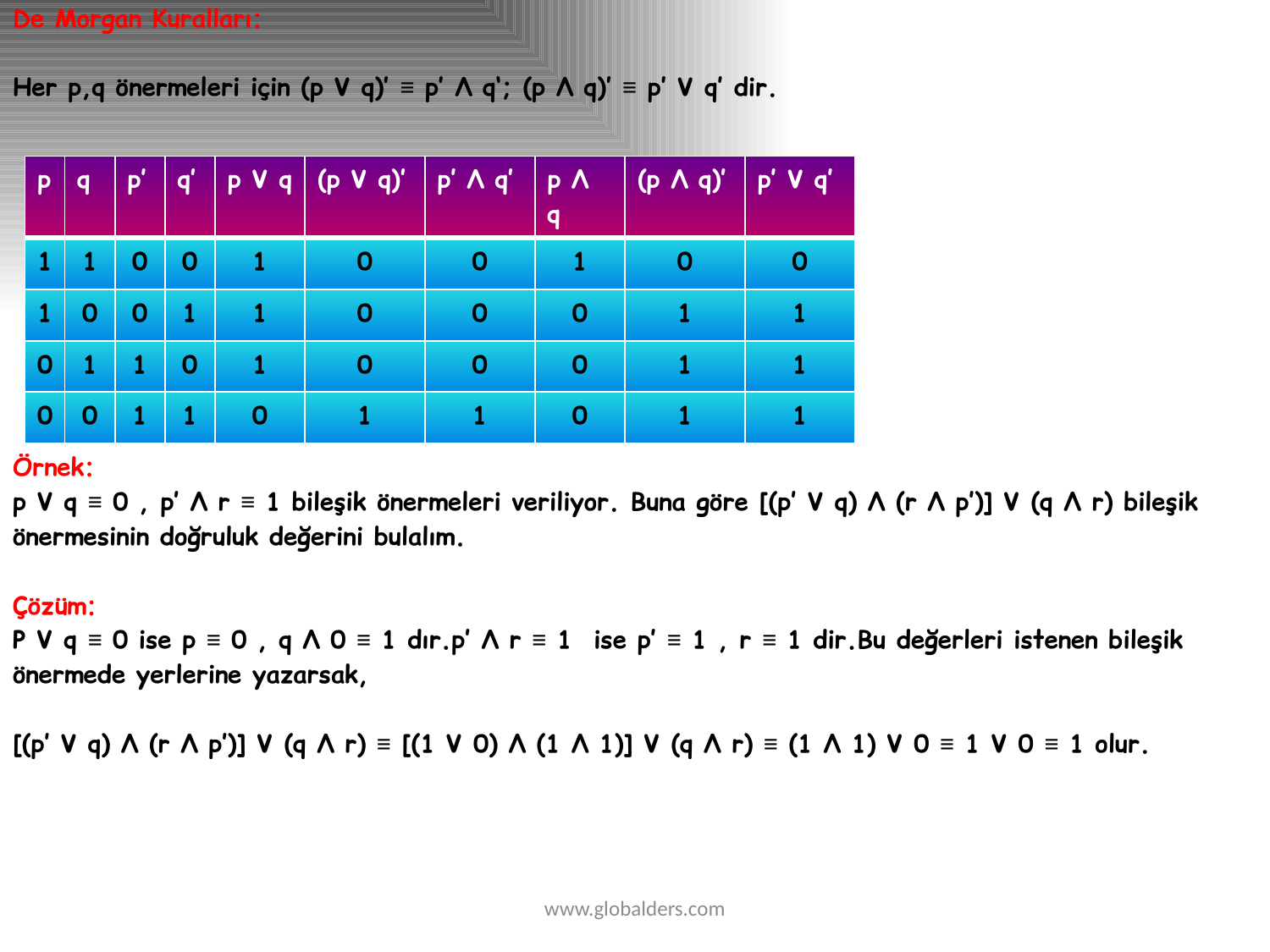

De Morgan Kuralları:

Her p,q önermeleri için (p V q)’ ≡ p’ Λ q‘; (p Λ q)’ ≡ p’ V q’ dir.

Örnek:
p V q ≡ 0 , p’ Λ r ≡ 1 bileşik önermeleri veriliyor. Buna göre [(p’ V q) Λ (r Λ p’)] V (q Λ r) bileşik
önermesinin doğruluk değerini bulalım.

Çözüm:
P V q ≡ 0 ise p ≡ 0 , q Λ 0 ≡ 1 dır.p’ Λ r ≡ 1  ise p’ ≡ 1 , r ≡ 1 dir.Bu değerleri istenen bileşik
önermede yerlerine yazarsak,

[(p’ V q) Λ (r Λ p’)] V (q Λ r) ≡ [(1 V 0) Λ (1 Λ 1)] V (q Λ r) ≡ (1 Λ 1) V 0 ≡ 1 V 0 ≡ 1 olur.

| p | q | p’ | q’ | p V q | (p V q)’ | p’ Λ q’ | p Λ q | (p Λ q)’ | p’ V q’ |
| --- | --- | --- | --- | --- | --- | --- | --- | --- | --- |
| 1 | 1 | 0 | 0 | 1 | 0 | 0 | 1 | 0 | 0 |
| 1 | 0 | 0 | 1 | 1 | 0 | 0 | 0 | 1 | 1 |
| 0 | 1 | 1 | 0 | 1 | 0 | 0 | 0 | 1 | 1 |
| 0 | 0 | 1 | 1 | 0 | 1 | 1 | 0 | 1 | 1 |
www.globalders.com